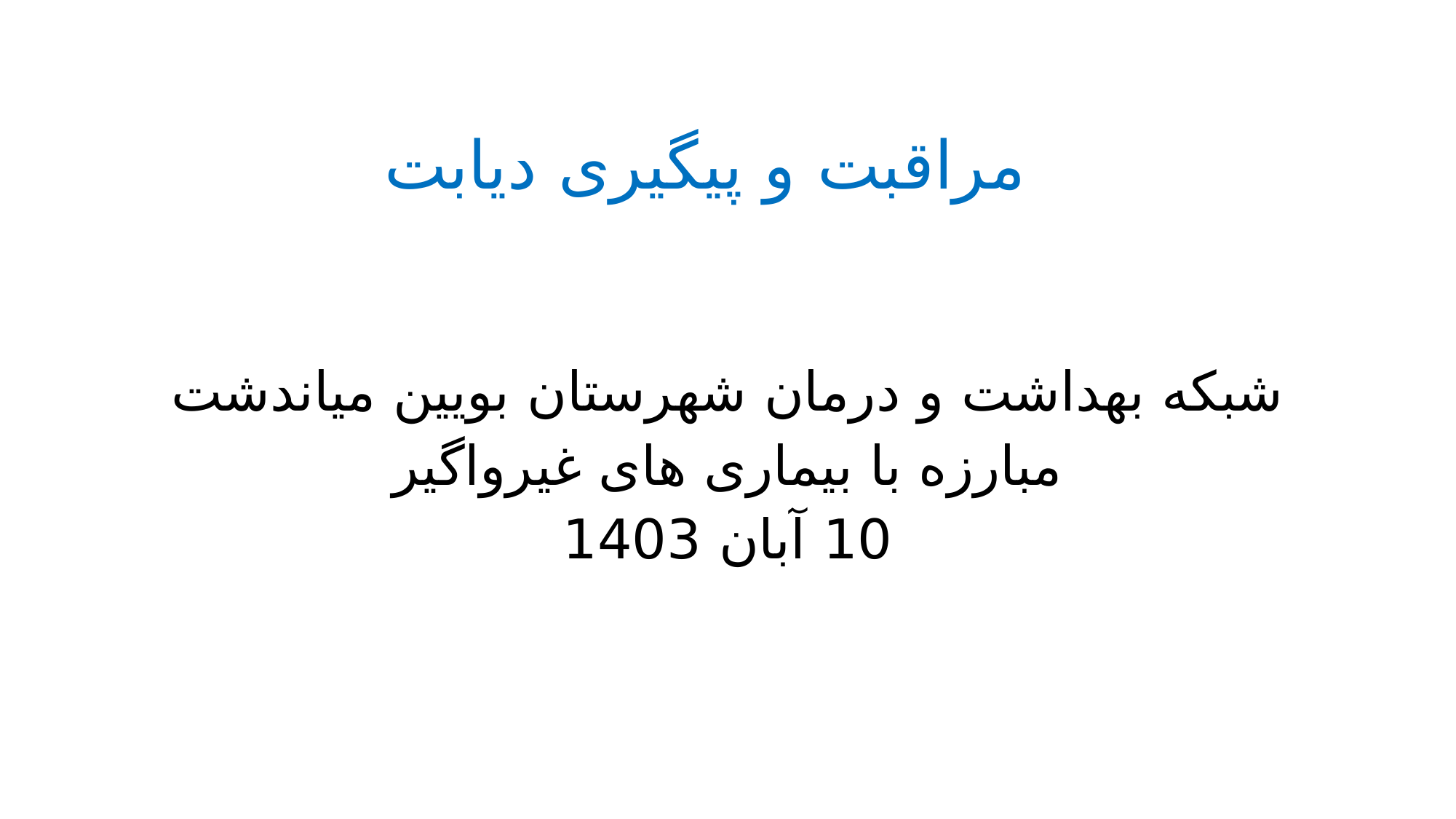

# مراقبت و پیگیری دیابت

شبکه بهداشت و درمان شهرستان بویین میاندشت
مبارزه با بیماری های غیرواگیر
10 آبان 1403